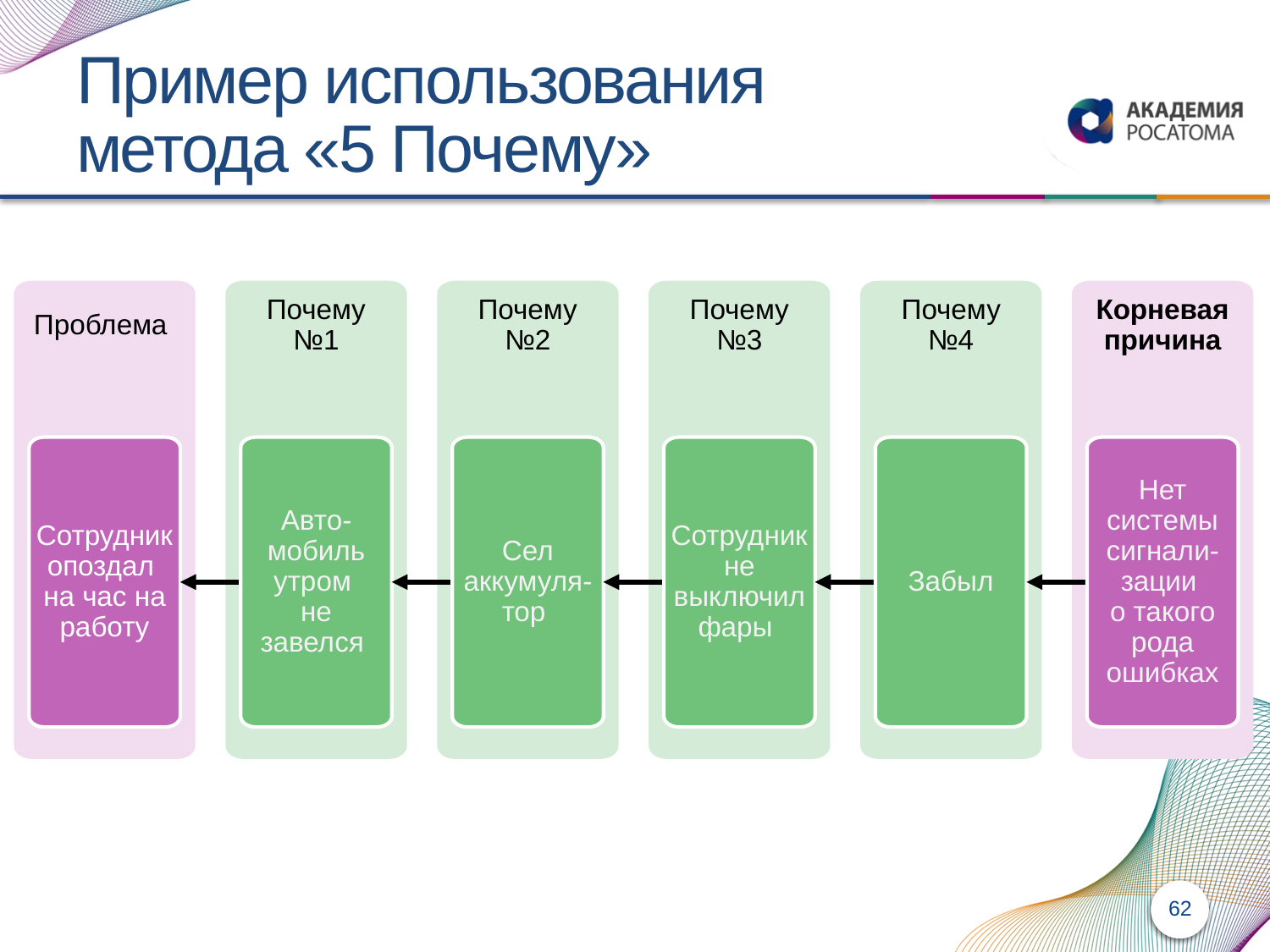

# Пример использования метода «5 Почему»

Проблема
Сотрудник опоздал
на час на работу

Почему №1
Авто-мобиль утром
не завелся

Почему №2
Сел аккумуля-тор

Почему №3
Сотрудник не выключил фары

Почему №4
Забыл

Корневая причина
Нет системы сигнали-зации
о такого рода ошибках

62